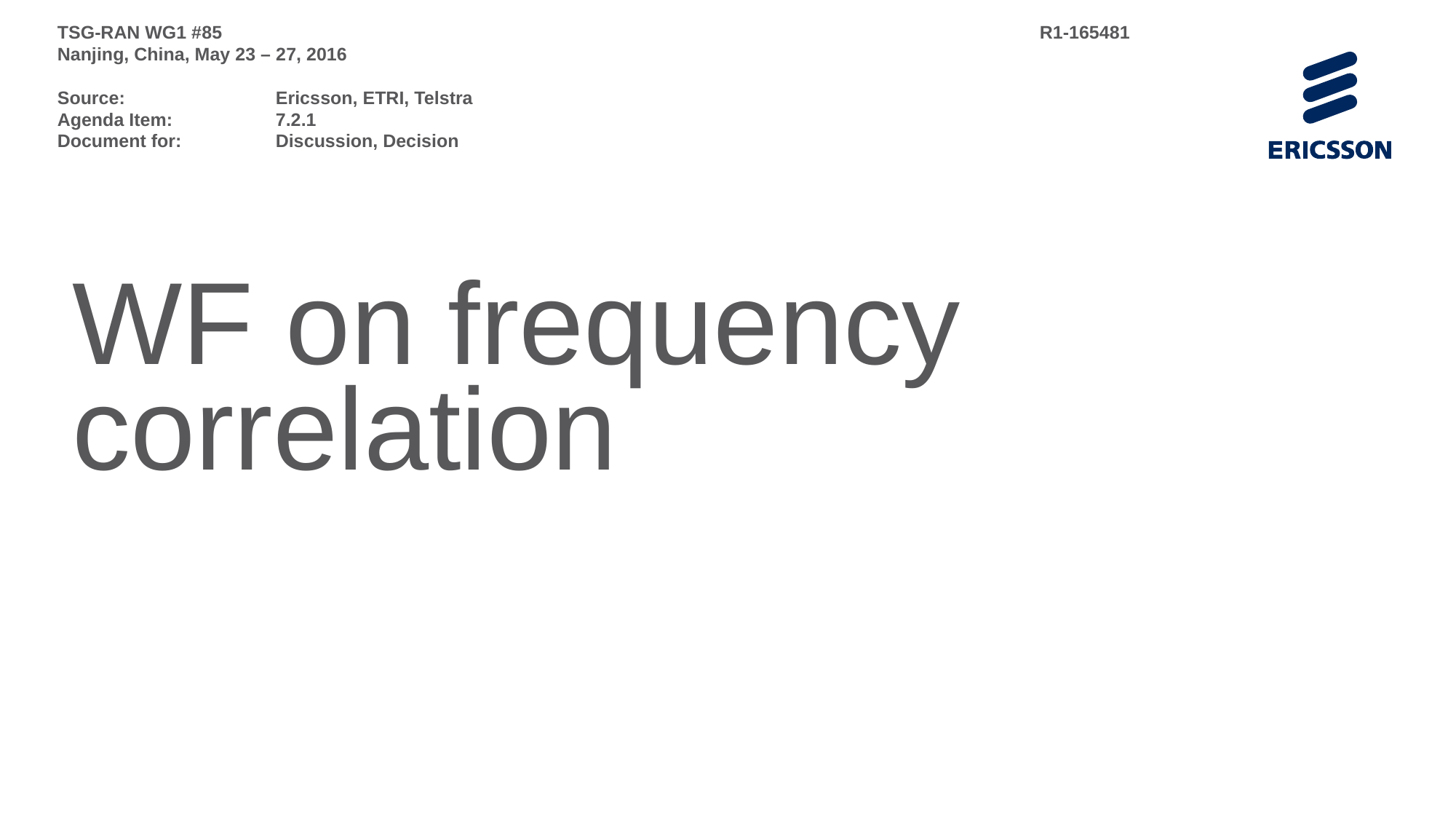

TSG-RAN WG1 #85								R1-165481
Nanjing, China, May 23 – 27, 2016
Source: 		Ericsson, ETRI, Telstra
Agenda Item:	7.2.1
Document for:	Discussion, Decision
# WF on frequency correlation